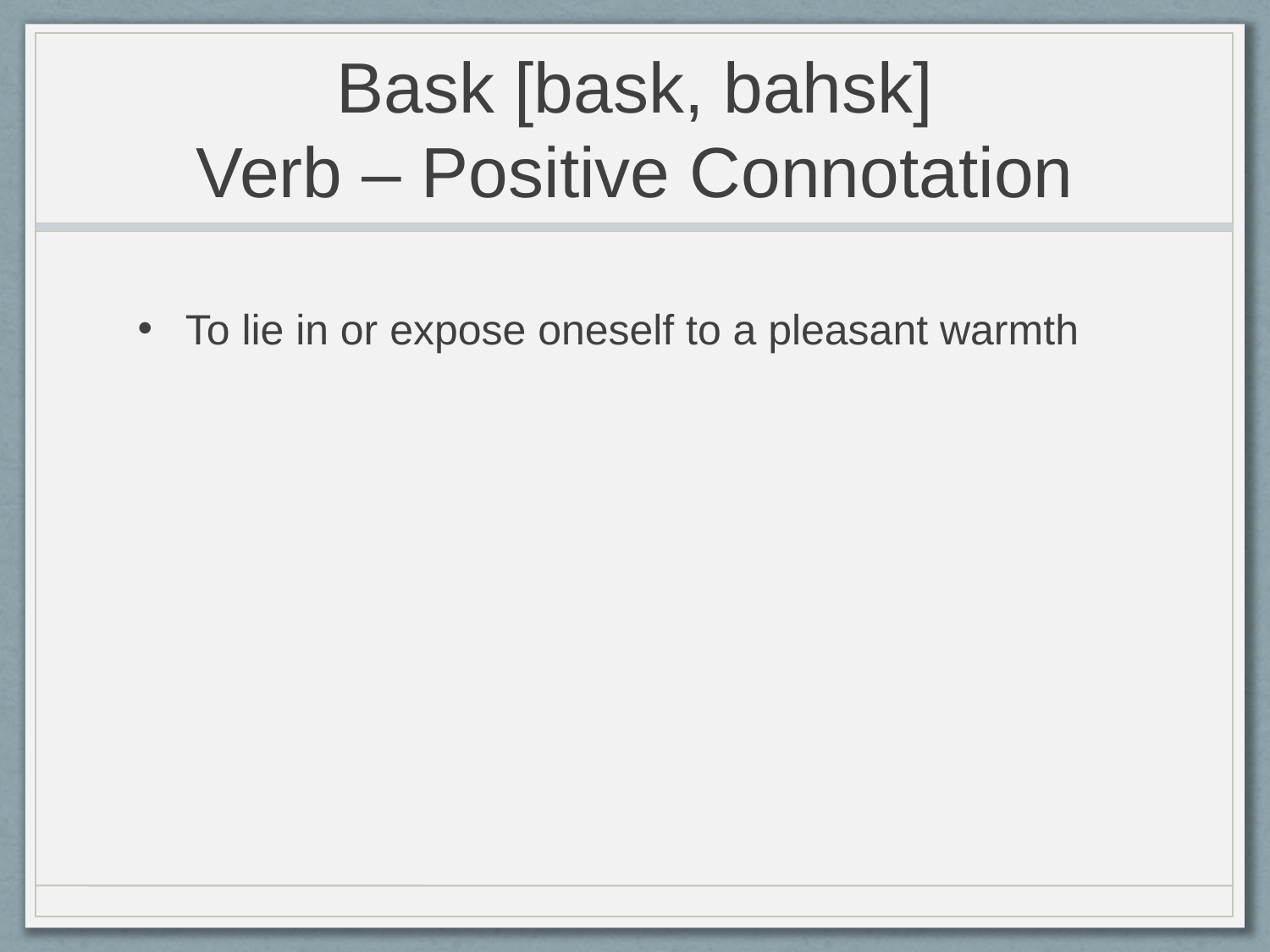

# Bask [bask, bahsk] Verb – Positive Connotation
To lie in or expose oneself to a pleasant warmth